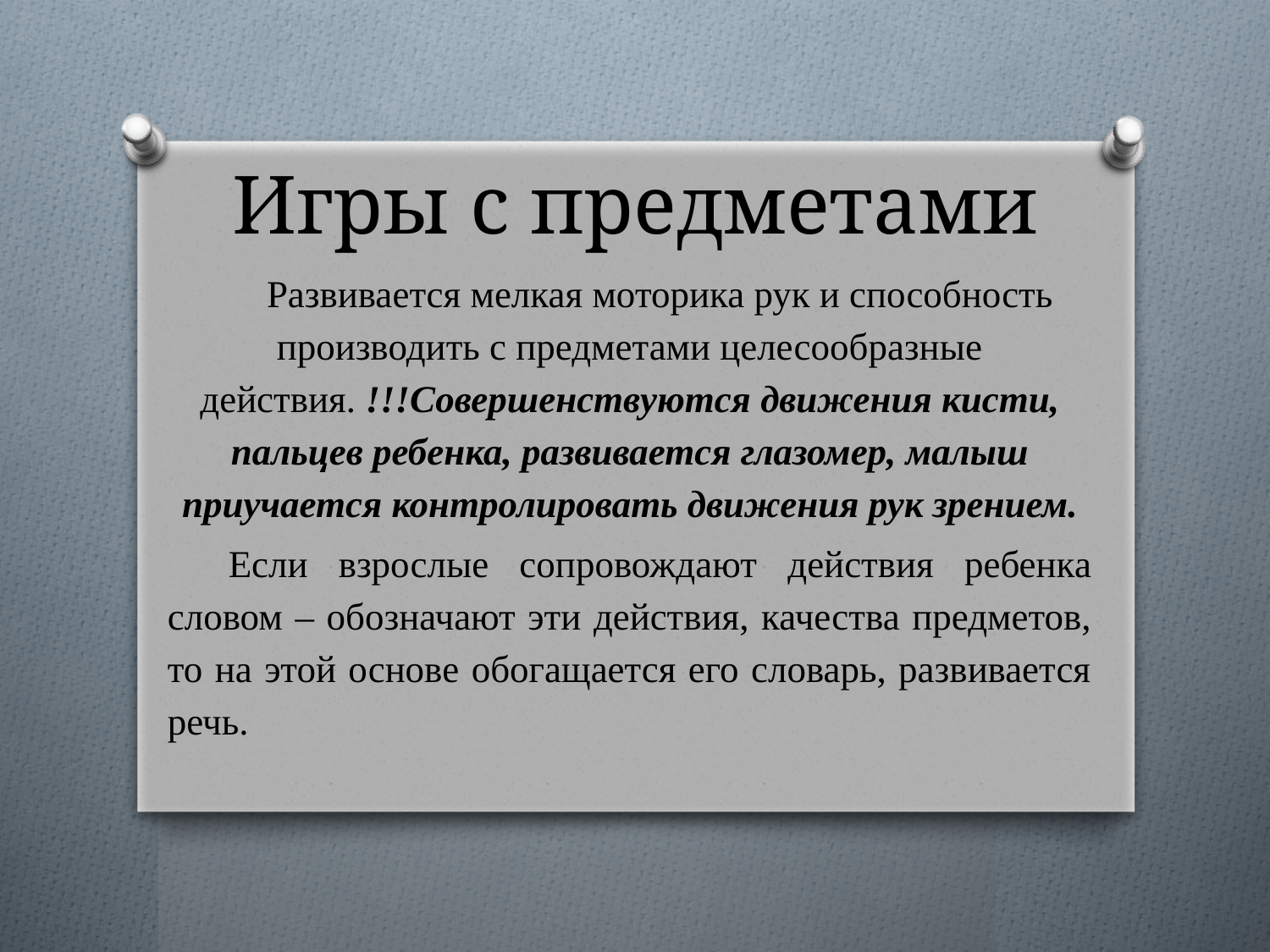

# Игры с предметами
Развивается мелкая моторика рук и способность производить с предметами целесообразные действия. !!!Совершенствуются движения кисти, пальцев ребенка, развивается глазомер, малыш приучается контролировать движения рук зрением.
Если взрослые сопровождают действия ребенка словом – обозначают эти действия, качества предметов, то на этой основе обогащается его словарь, развивается речь.